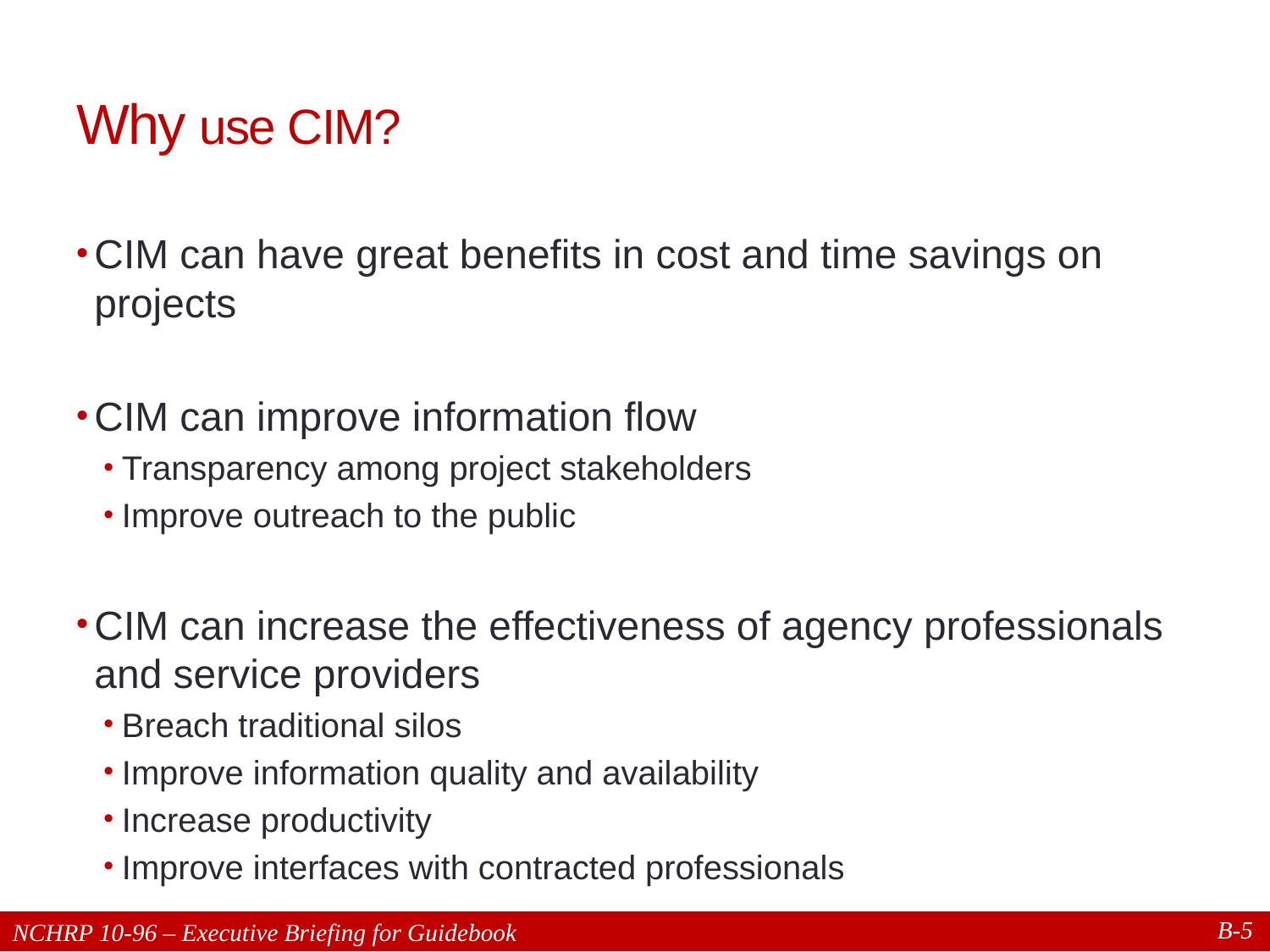

# Why use CIM?
CIM can have great benefits in cost and time savings on projects

CIM can improve information flow
Transparency among project stakeholders
Improve outreach to the public

CIM can increase the effectiveness of agency professionals and service providers
Breach traditional silos
Improve information quality and availability
Increase productivity
Improve interfaces with contracted professionals

5